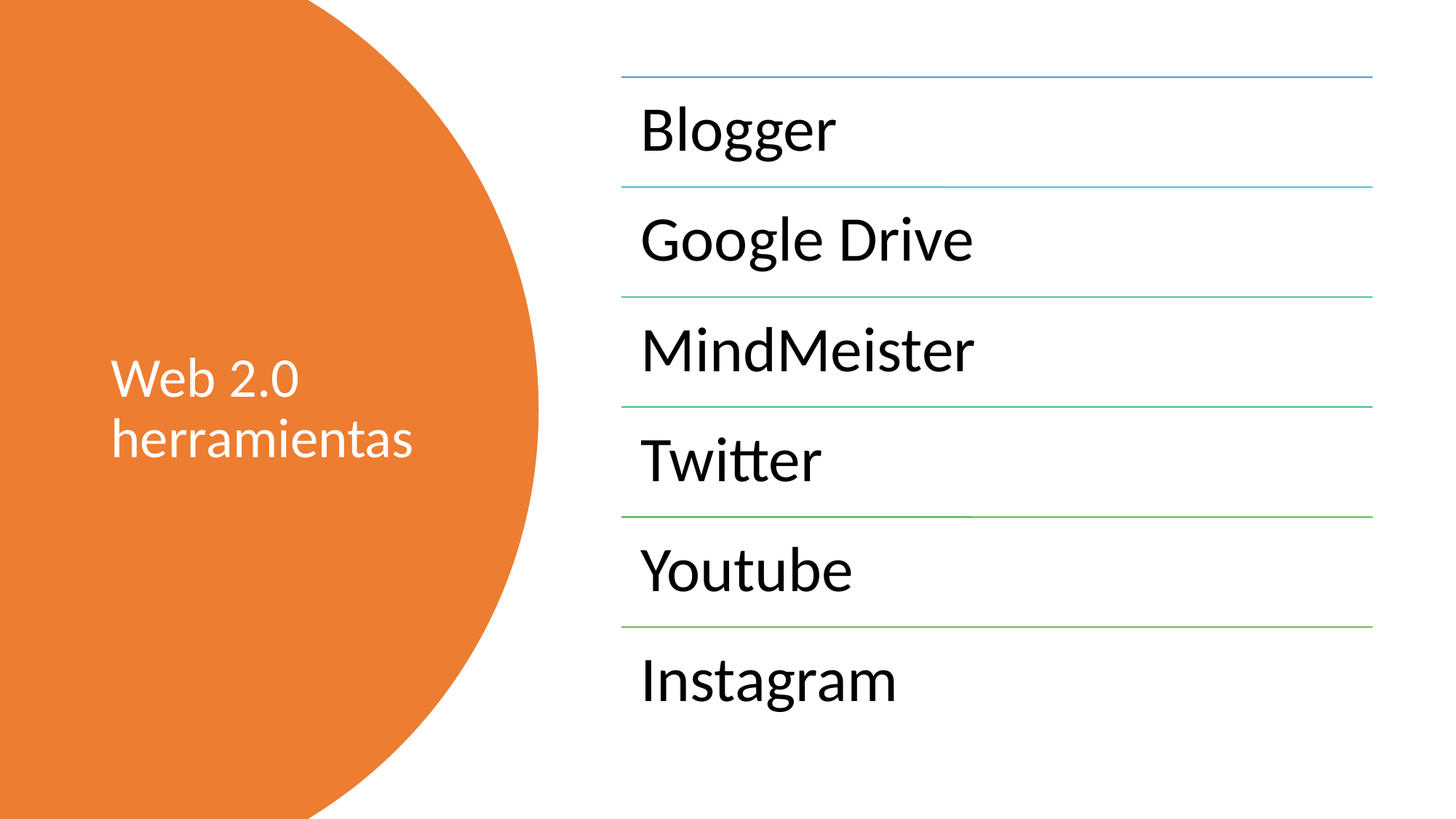

Blogger
Google Drive
MindMeister
Twitter
Youtube
Instagram
# Web 2.0 herramientas